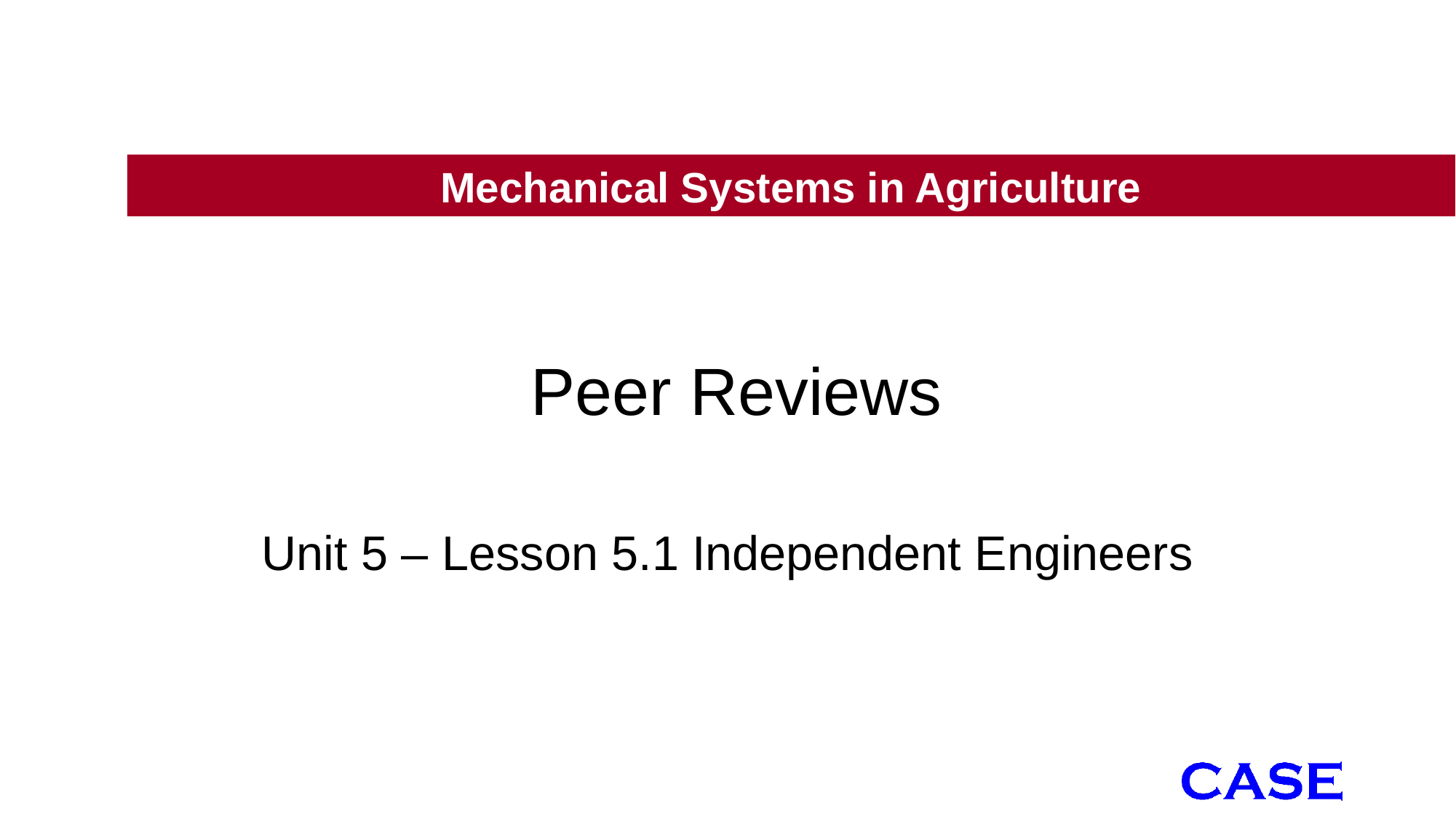

Mechanical Systems in Agriculture
# Peer Reviews
Unit 5 – Lesson 5.1 Independent Engineers